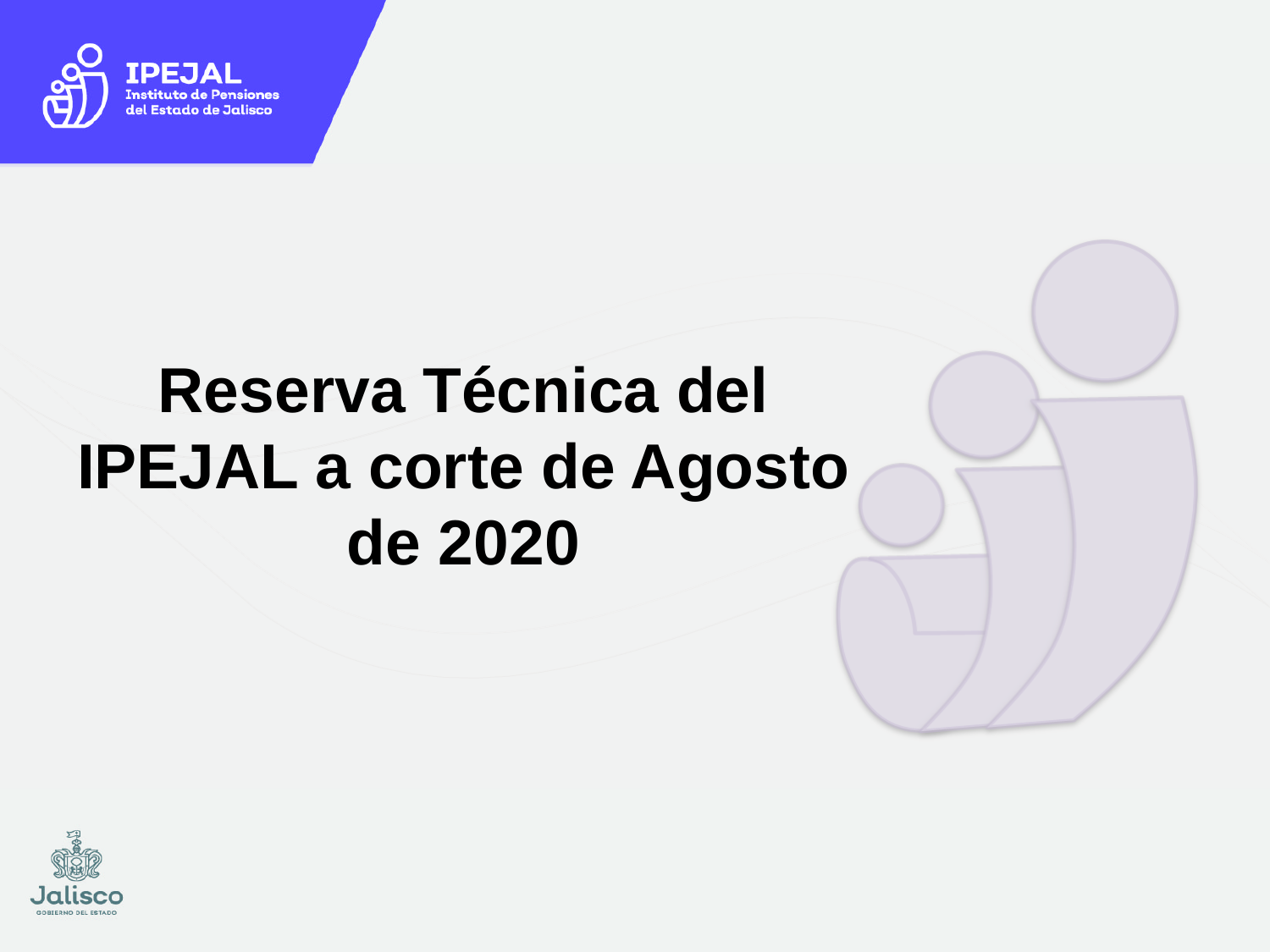

# Reserva Técnica del IPEJAL a corte de Agosto de 2020